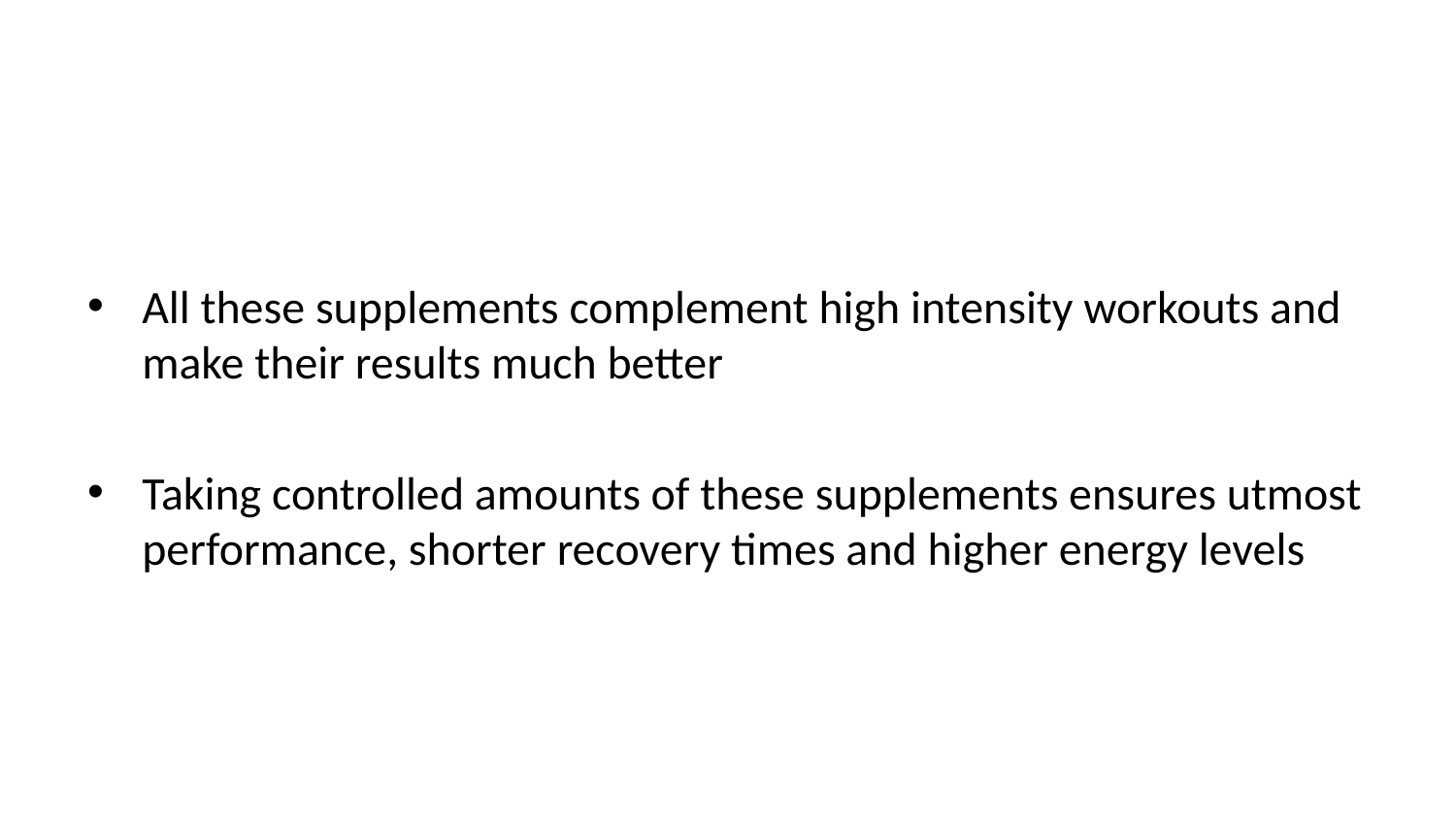

All these supplements complement high intensity workouts and make their results much better

Taking controlled amounts of these supplements ensures utmost performance, shorter recovery times and higher energy levels